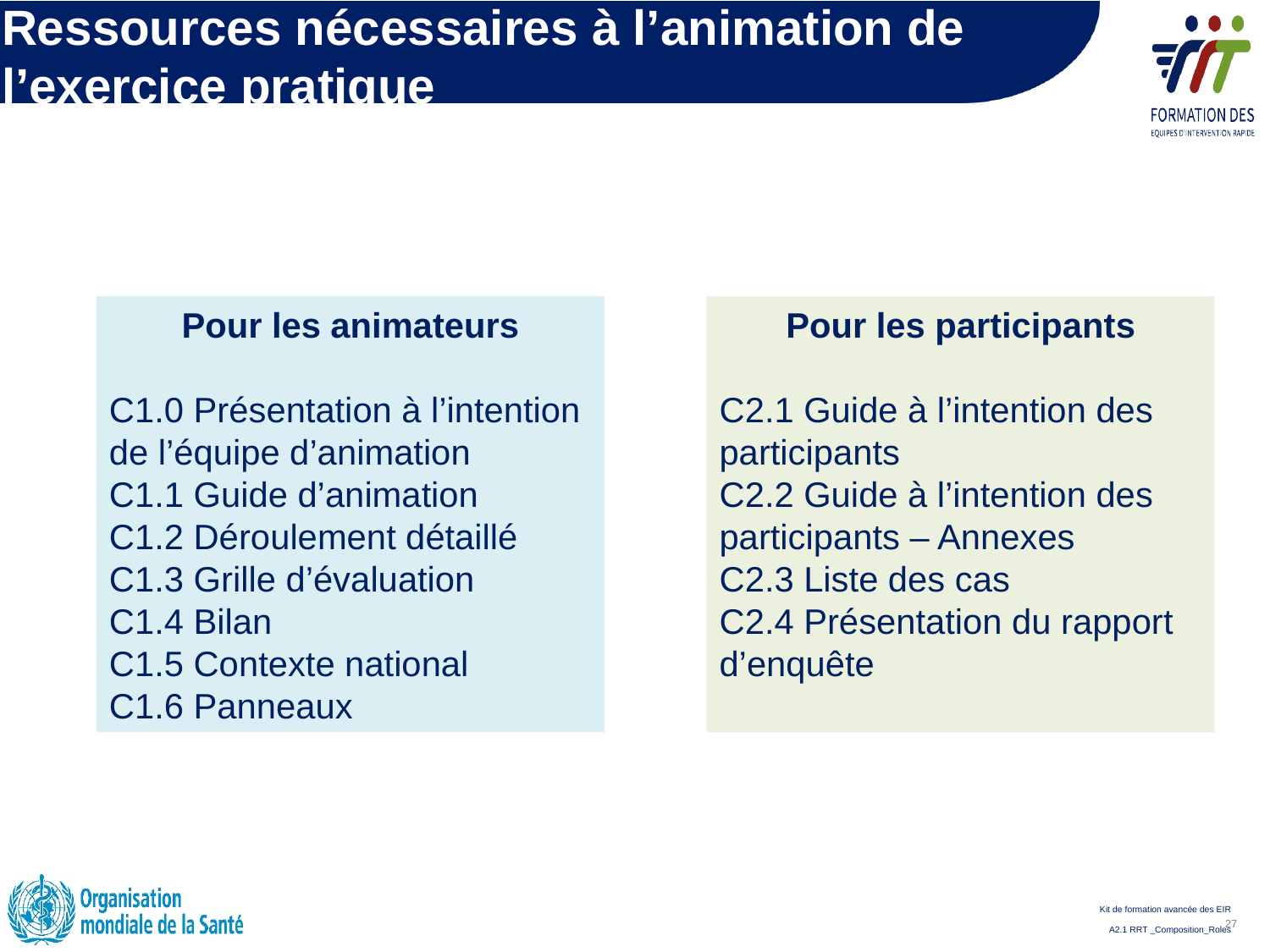

Ressources nécessaires à l’animation de l’exercice pratique
Pour les animateurs

C1.0 Présentation à l’intention de l’équipe d’animation
C1.1 Guide d’animation
C1.2 Déroulement détaillé
C1.3 Grille d’évaluation
C1.4 Bilan
C1.5 Contexte national
C1.6 Panneaux
Pour les participants

C2.1 Guide à l’intention des participants
C2.2 Guide à l’intention des participants – Annexes
C2.3 Liste des cas
C2.4 Présentation du rapport d’enquête

Bloc A : L’EIR en contexte
Bloc B : Modules techniques
Bloc D : Évaluation et étapes suivantes